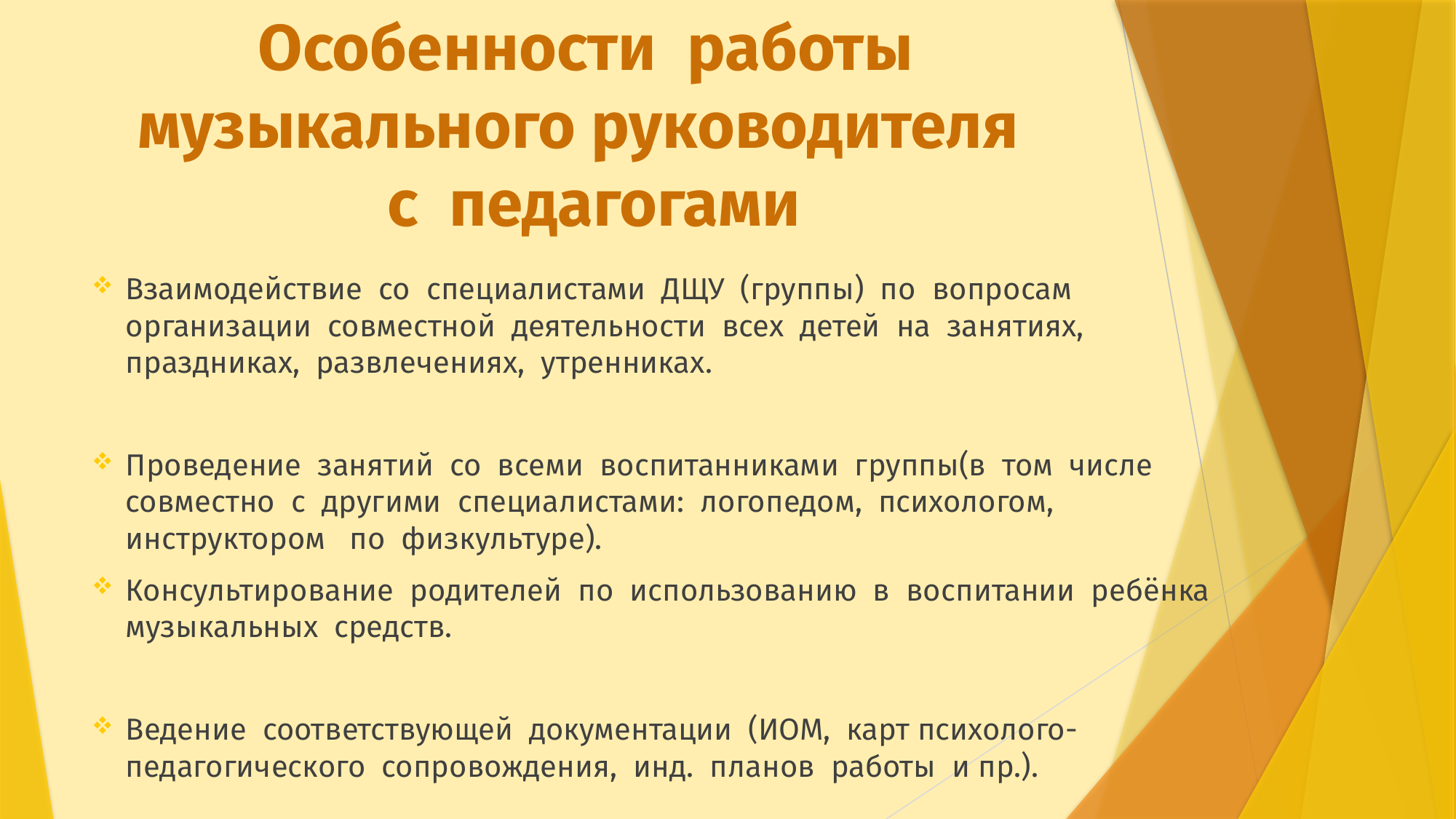

# Особенности  работы  музыкального руководителя с  педагогами
Взаимодействие  со  специалистами  ДЩУ  (группы)  по  вопросам  организации  совместной  деятельности  всех  детей  на  занятиях,  праздниках,  развлечениях,  утренниках.

Проведение  занятий  со  всеми  воспитанниками  группы(в  том  числе  совместно  с  другими  специалистами:  логопедом,  психологом,  инструктором   по  физкультуре).
Консультирование  родителей  по  использованию  в  воспитании  ребёнка  музыкальных  средств.

Ведение  соответствующей  документации  (ИОМ,  карт психолого-педагогического  сопровождения,  инд.  планов  работы  и пр.).